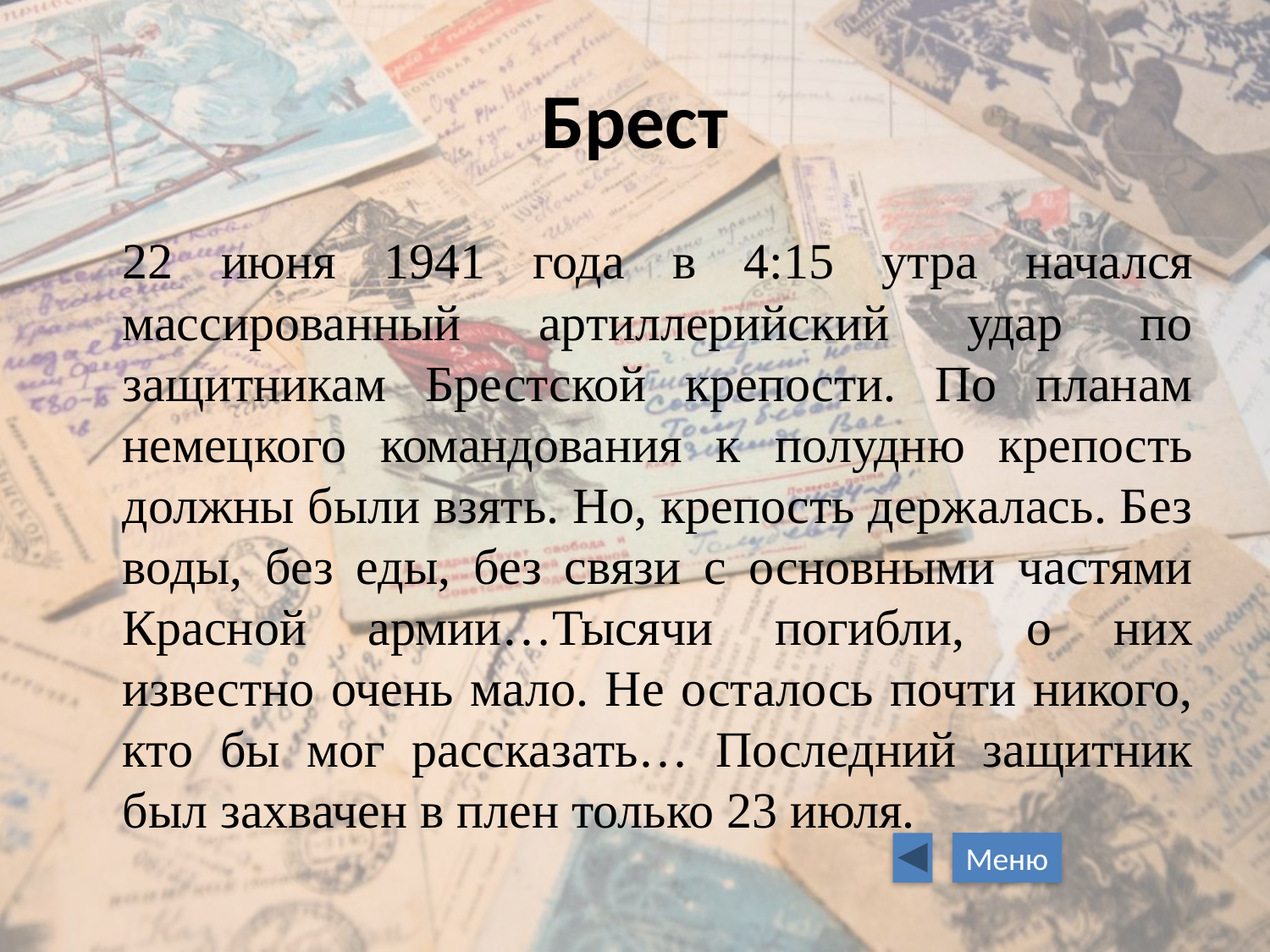

# Брест
	22 июня 1941 года в 4:15 утра начался массированный артиллерийский удар по защитникам Брестской крепости. По планам немецкого командования к полудню крепость должны были взять. Но, крепость держалась. Без воды, без еды, без связи с основными частями Красной армии…Тысячи погибли, о них известно очень мало. Не осталось почти никого, кто бы мог рассказать… Последний защитник был захвачен в плен только 23 июля.

Меню